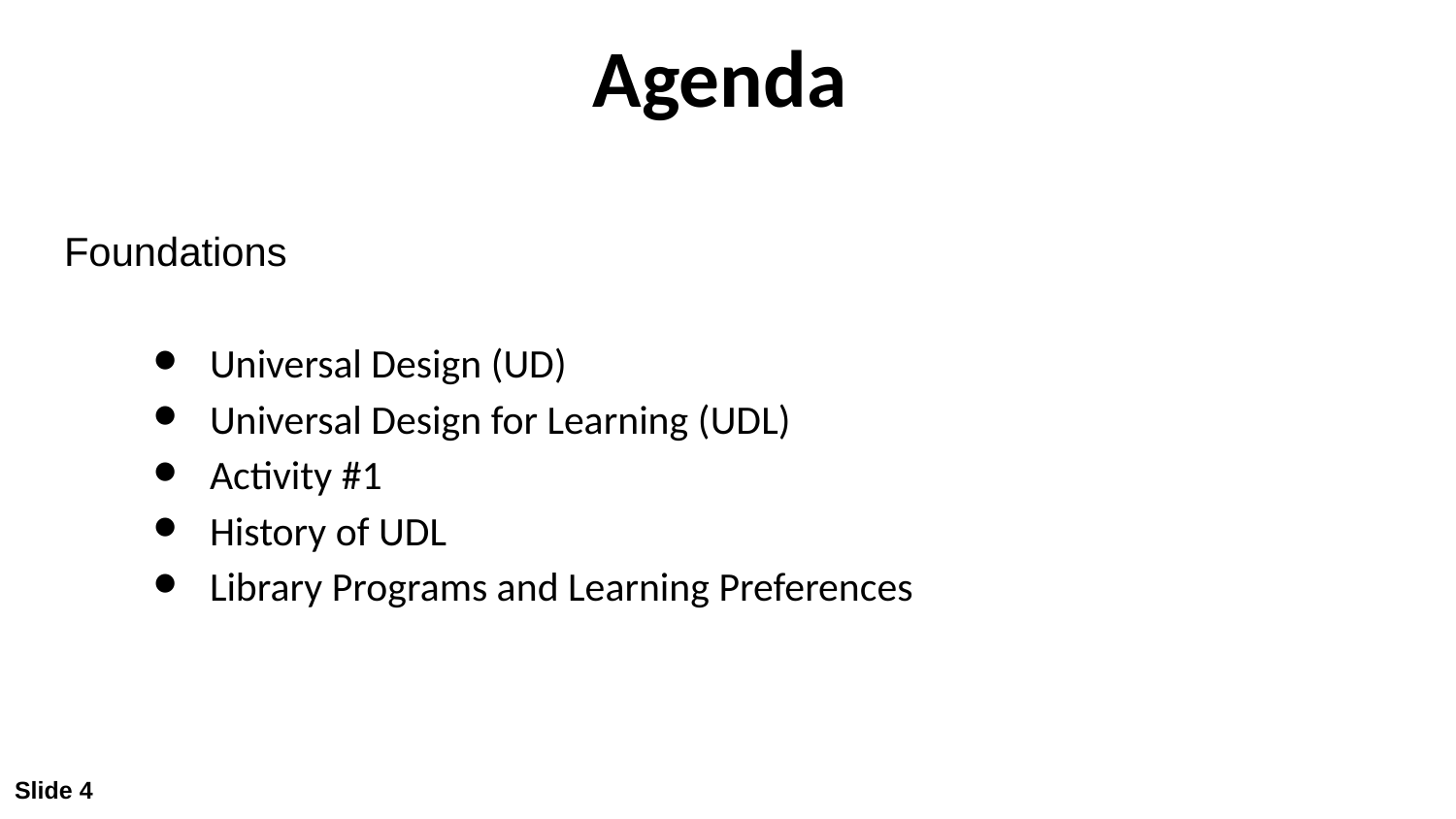

# Agenda
Foundations

Universal Design (UD)
Universal Design for Learning (UDL)
Activity #1
History of UDL
Library Programs and Learning Preferences
Slide 4